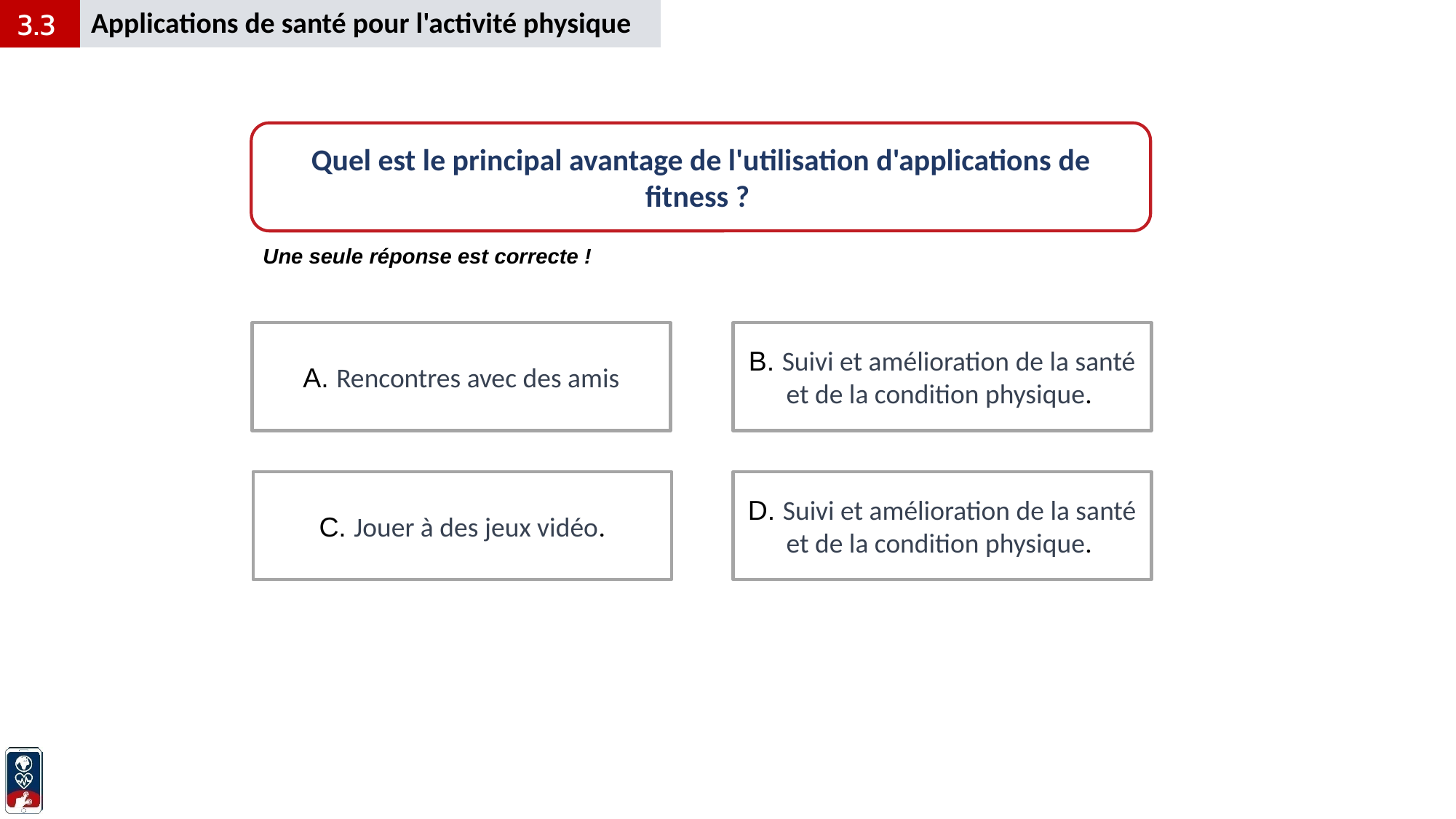

Applications de santé pour l'activité physique
3.3
Quel est le principal avantage de l'utilisation d'applications de fitness ?
Une seule réponse est correcte !
A. Rencontres avec des amis
B. Suivi et amélioration de la santé et de la condition physique.
C. Jouer à des jeux vidéo.
D. Suivi et amélioration de la santé et de la condition physique.